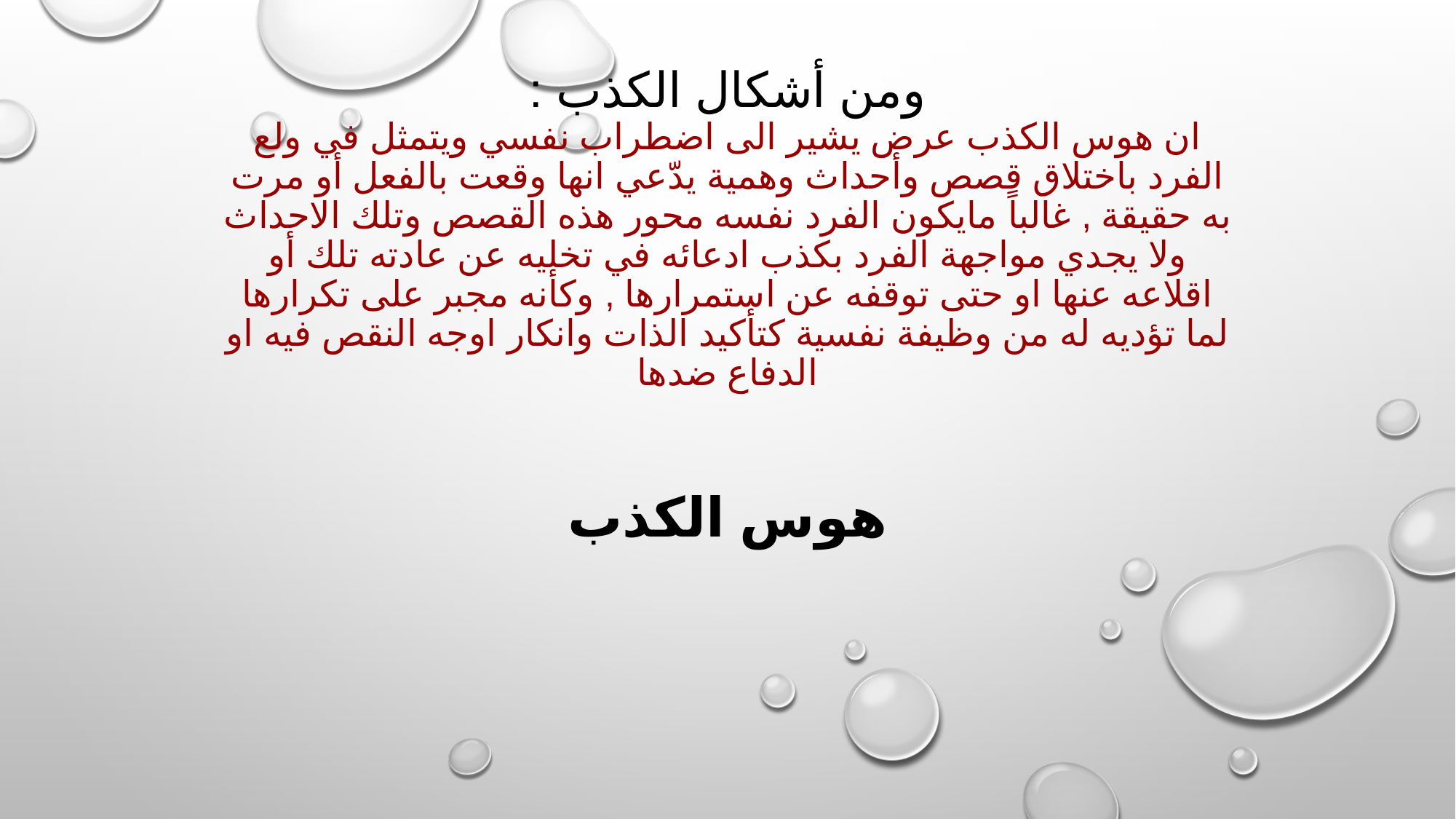

# ومن أشكال الكذب : ان هوس الكذب عرض يشير الى اضطراب نفسي ويتمثل في ولع الفرد باختلاق قصص وأحداث وهمية يدّعي انها وقعت بالفعل أو مرت به حقيقة , غالباً مايكون الفرد نفسه محور هذه القصص وتلك الاحداث ولا يجدي مواجهة الفرد بكذب ادعائه في تخليه عن عادته تلك أو اقلاعه عنها او حتى توقفه عن استمرارها , وكأنه مجبر على تكرارها لما تؤديه له من وظيفة نفسية كتأكيد الذات وانكار اوجه النقص فيه او الدفاع ضدها
هوس الكذب